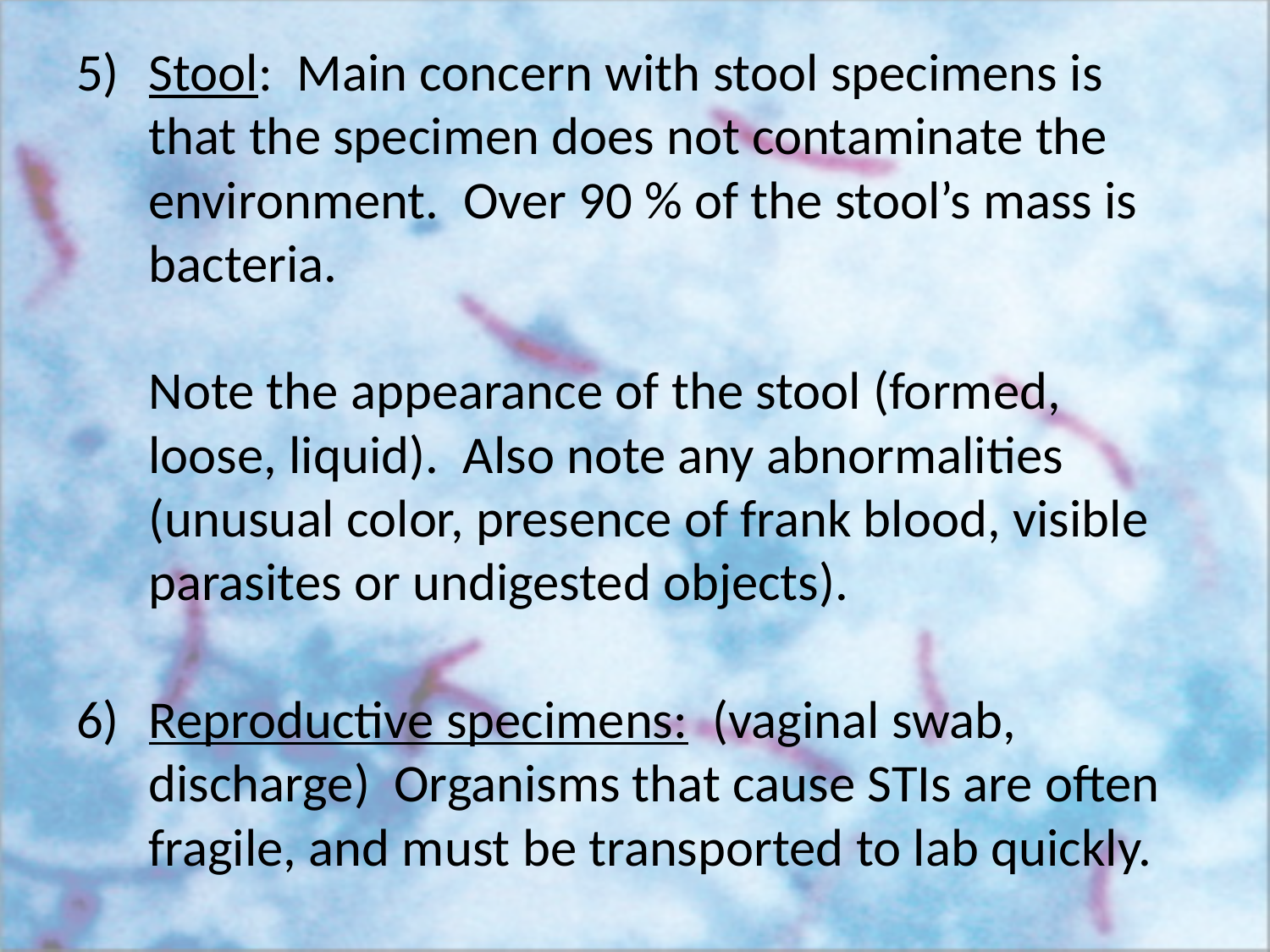

Stool:  Main concern with stool specimens is that the specimen does not contaminate the environment.  Over 90 % of the stool’s mass is bacteria.
Note the appearance of the stool (formed, loose, liquid).  Also note any abnormalities (unusual color, presence of frank blood, visible parasites or undigested objects).
Reproductive specimens:  (vaginal swab, discharge)  Organisms that cause STIs are often fragile, and must be transported to lab quickly.